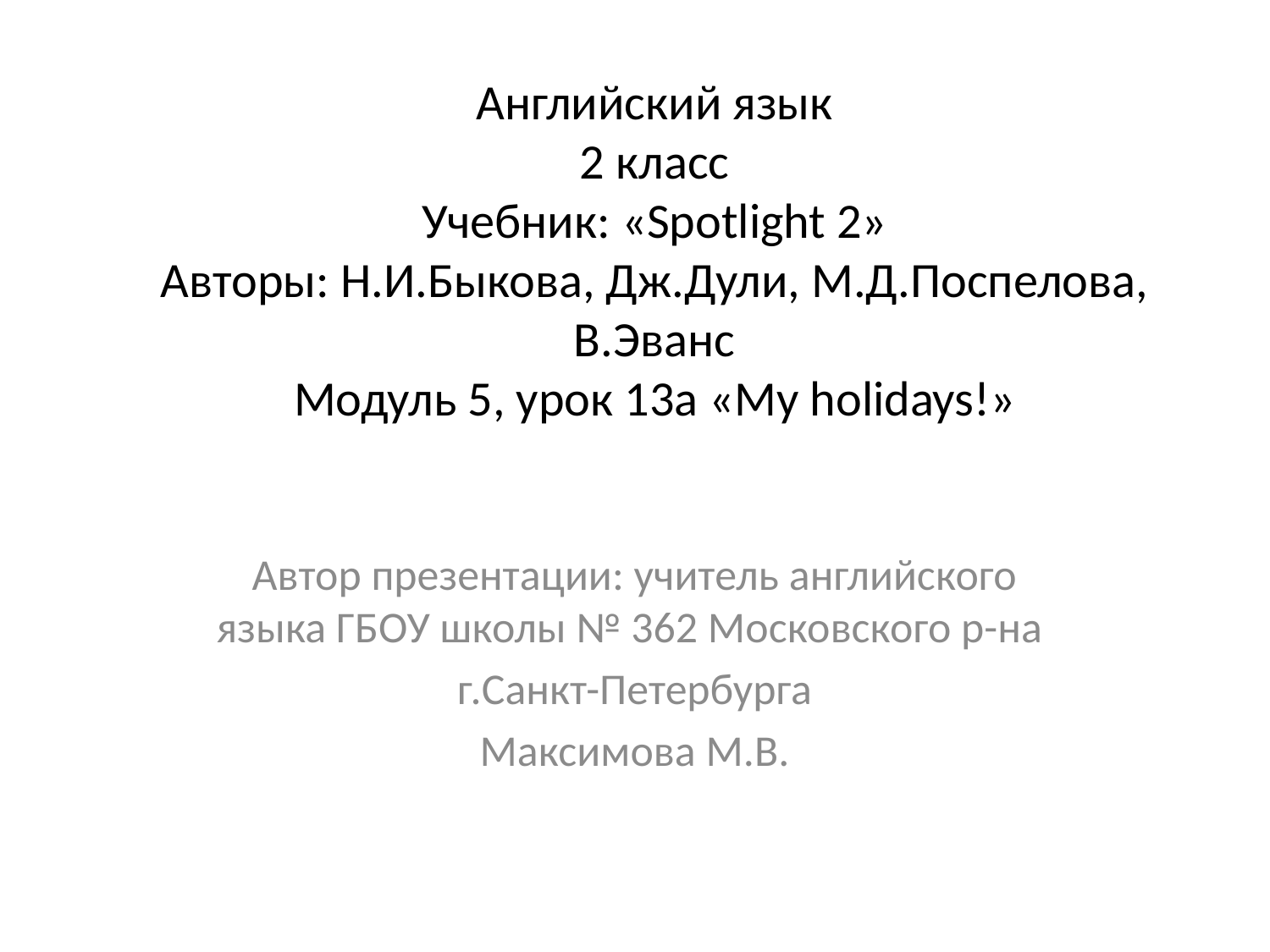

# Английский язык 2 класс Учебник: «Spotlight 2» Авторы: Н.И.Быкова, Дж.Дули, М.Д.Поспелова, В.Эванс Модуль 5, урок 13а «My holidays!»
Автор презентации: учитель английского языка ГБОУ школы № 362 Московского р-на
г.Санкт-Петербурга
Максимова М.В.